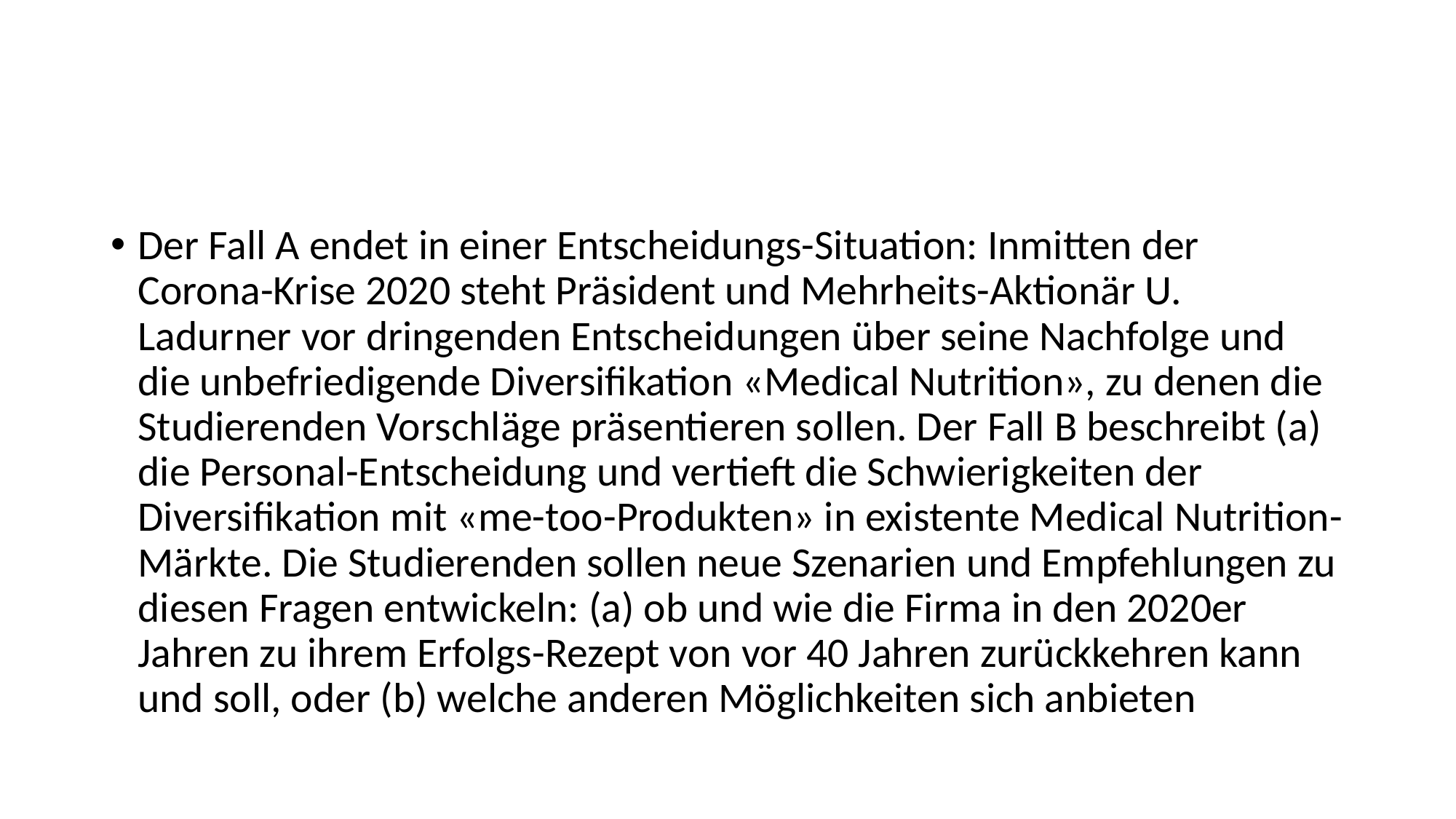

#
Der Fall A endet in einer Entscheidungs-Situation: Inmitten der Corona-Krise 2020 steht Präsident und Mehrheits-Aktionär U. Ladurner vor dringenden Entscheidungen über seine Nachfolge und die unbefriedigende Diversifikation «Medical Nutrition», zu denen die Studierenden Vorschläge präsentieren sollen. Der Fall B beschreibt (a) die Personal-Entscheidung und vertieft die Schwierigkeiten der Diversifikation mit «me-too-Produkten» in existente Medical Nutrition-Märkte. Die Studierenden sollen neue Szenarien und Empfehlungen zu diesen Fragen entwickeln: (a) ob und wie die Firma in den 2020er Jahren zu ihrem Erfolgs-Rezept von vor 40 Jahren zurückkehren kann und soll, oder (b) welche anderen Möglichkeiten sich anbieten